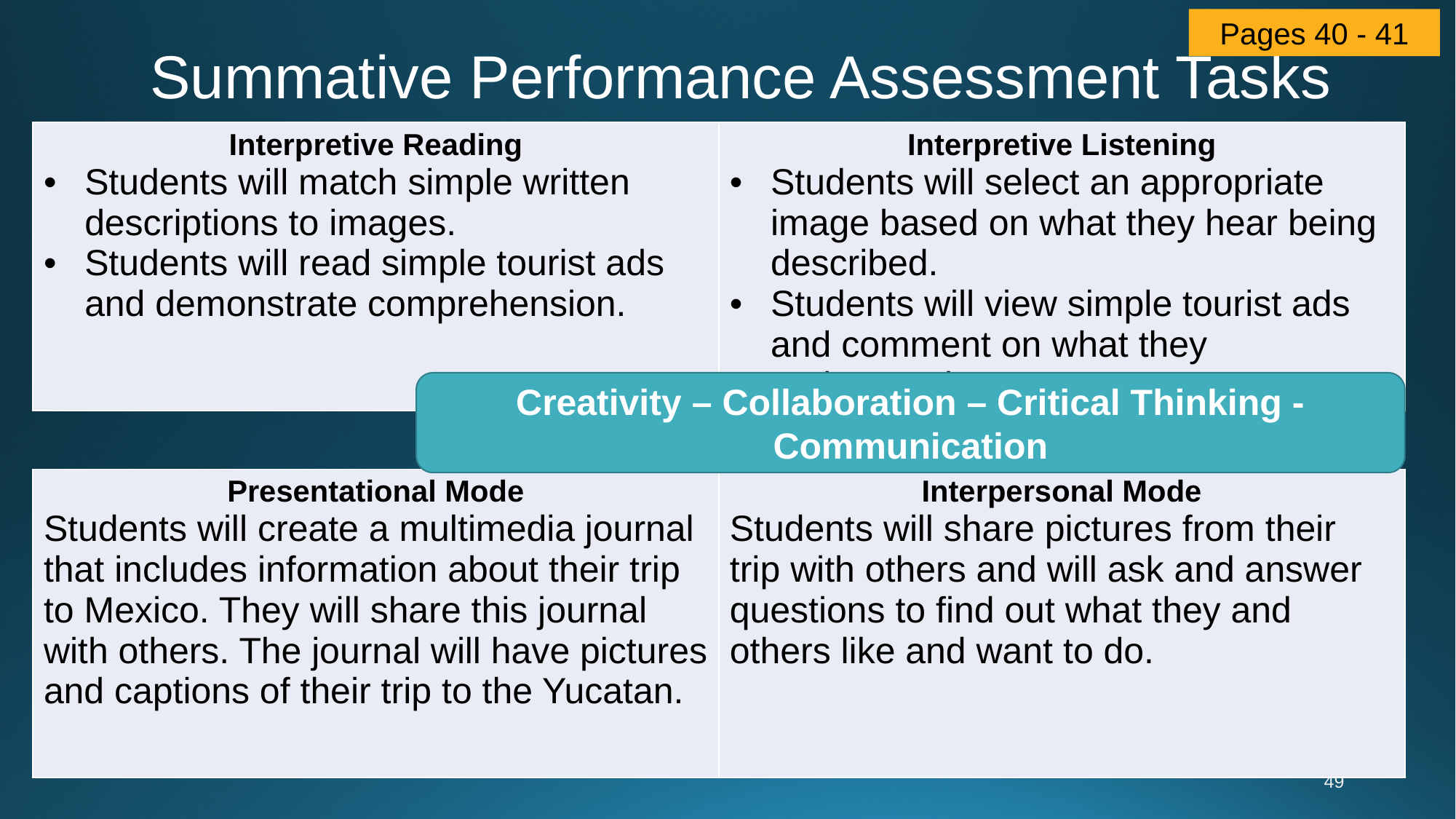

Pages 40 - 41
# Summative Performance Assessment Tasks
| Interpretive Reading Students will match simple written descriptions to images. Students will read simple tourist ads and demonstrate comprehension. | Interpretive Listening Students will select an appropriate image based on what they hear being described. Students will view simple tourist ads and comment on what they understand. |
| --- | --- |
Creativity – Collaboration – Critical Thinking - Communication
| Presentational Mode Students will create a multimedia journal that includes information about their trip to Mexico. They will share this journal with others. The journal will have pictures and captions of their trip to the Yucatan. | Interpersonal Mode Students will share pictures from their trip with others and will ask and answer questions to find out what they and others like and want to do. |
| --- | --- |
49